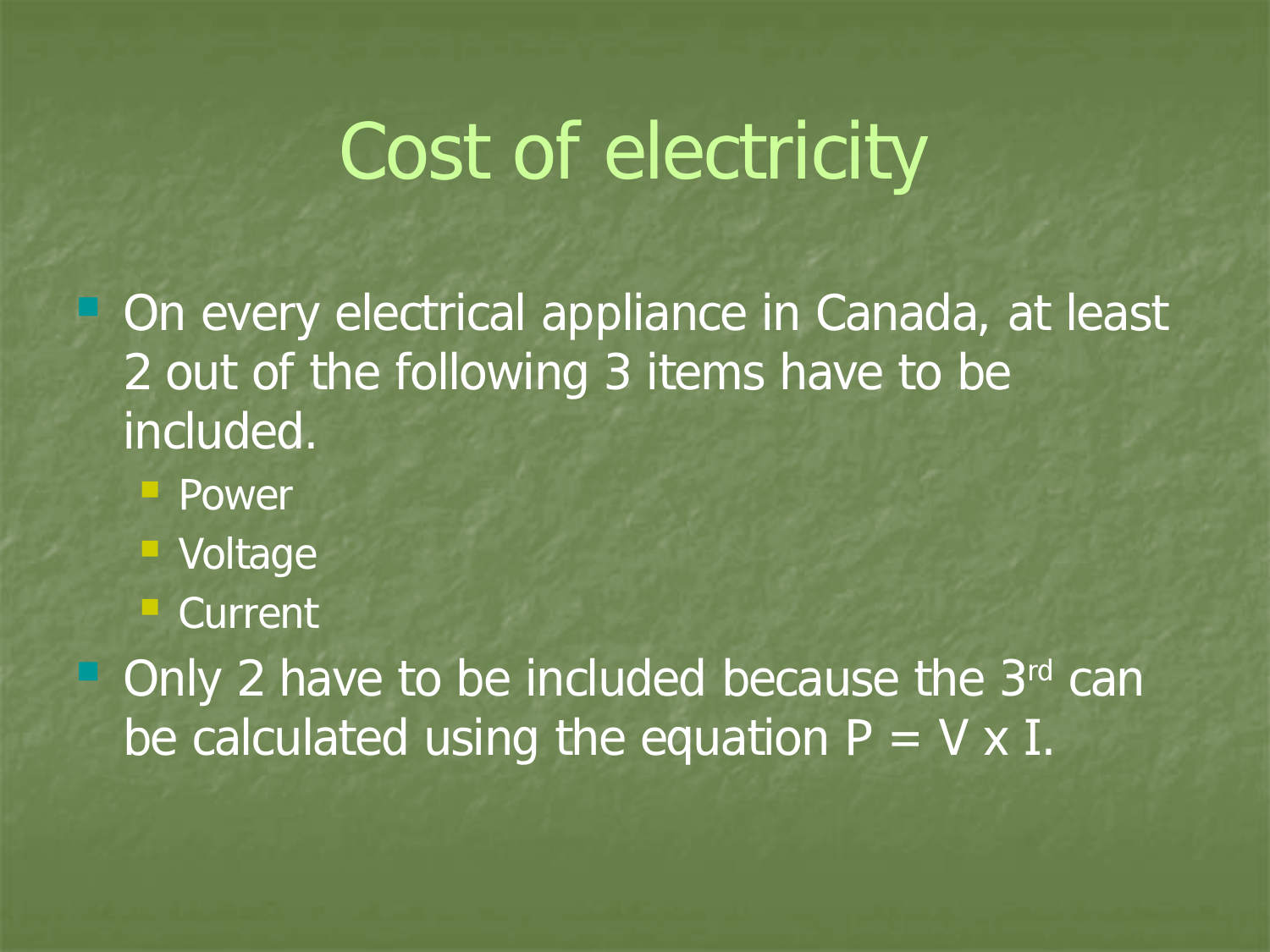

# Cost of electricity
On every electrical appliance in Canada, at least 2 out of the following 3 items have to be included.
Power
Voltage
Current
Only 2 have to be included because the 3rd can be calculated using the equation P = V x I.